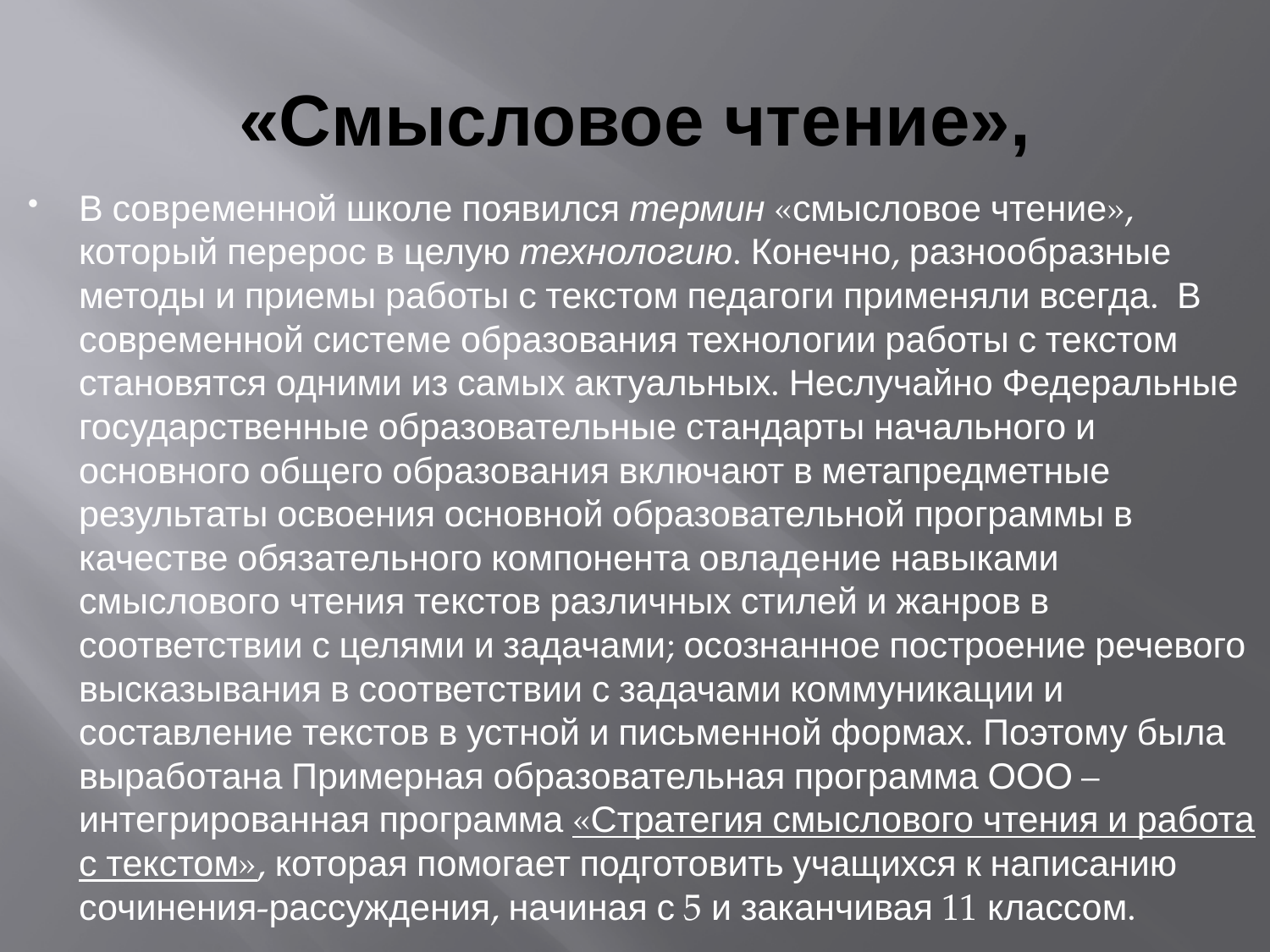

# «Смысловое чтение»,
В современной школе появился термин «смысловое чтение», который перерос в целую технологию. Конечно, разнообразные методы и приемы работы с текстом педагоги применяли всегда.  В современной системе образования технологии работы с текстом становятся одними из самых актуальных. Неслучайно Федеральные государственные образовательные стандарты начального и основного общего образования включают в метапредметные результаты освоения основной образовательной программы в качестве обязательного компонента овладение навыками смыслового чтения текстов различных стилей и жанров в соответствии с целями и задачами; осознанное построение речевого высказывания в соответствии с задачами коммуникации и составление текстов в устной и письменной формах. Поэтому была выработана Примерная образовательная программа ООО – интегрированная программа «Стратегия смыслового чтения и работа с текстом», которая помогает подготовить учащихся к написанию сочинения-рассуждения, начиная с 5 и заканчивая 11 классом.